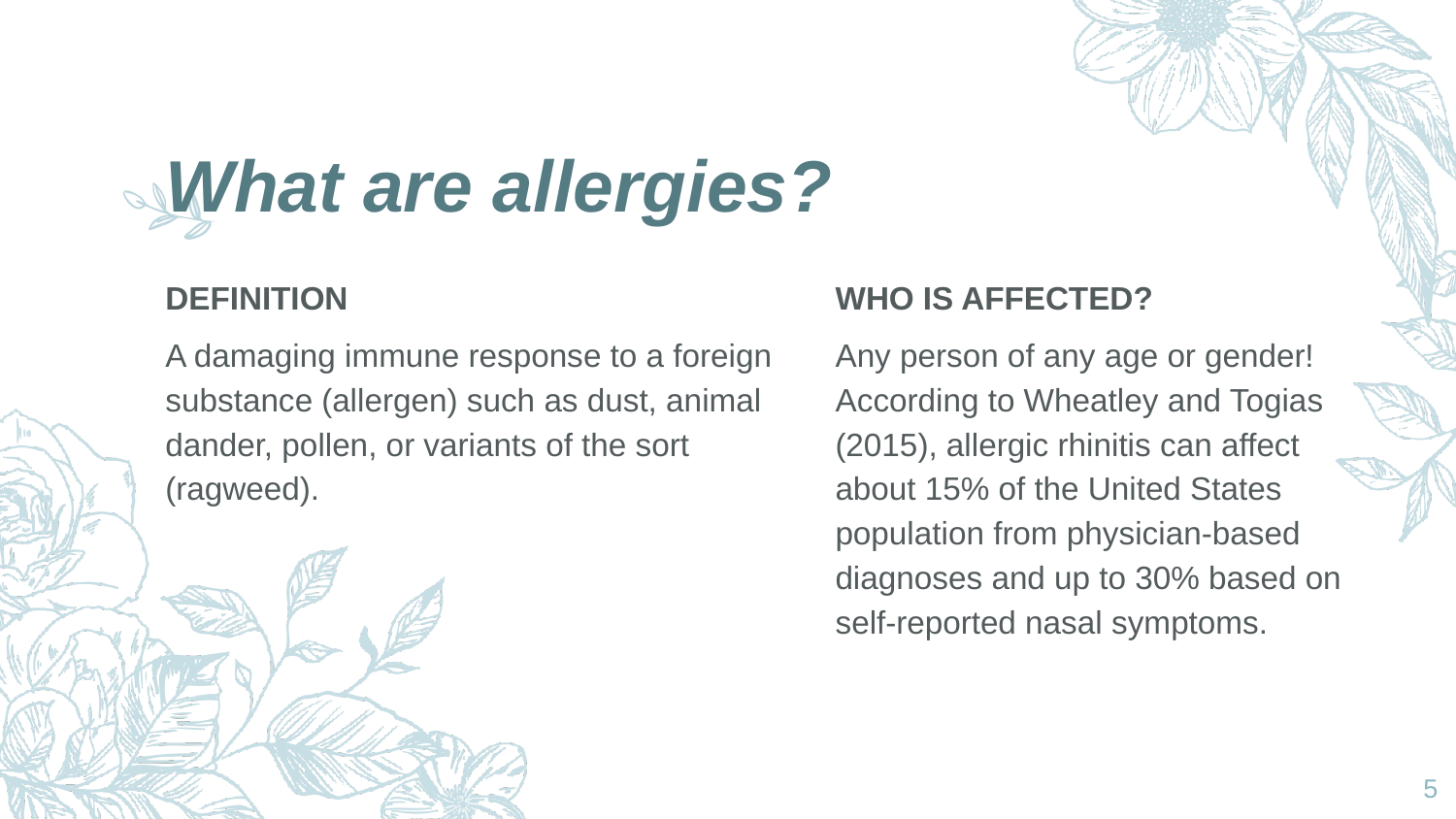

# What are allergies?
DEFINITION
A damaging immune response to a foreign substance (allergen) such as dust, animal dander, pollen, or variants of the sort (ragweed).

WHO IS AFFECTED?
Any person of any age or gender! According to Wheatley and Togias (2015), allergic rhinitis can affect about 15% of the United States population from physician-based diagnoses and up to 30% based on self-reported nasal symptoms.

5